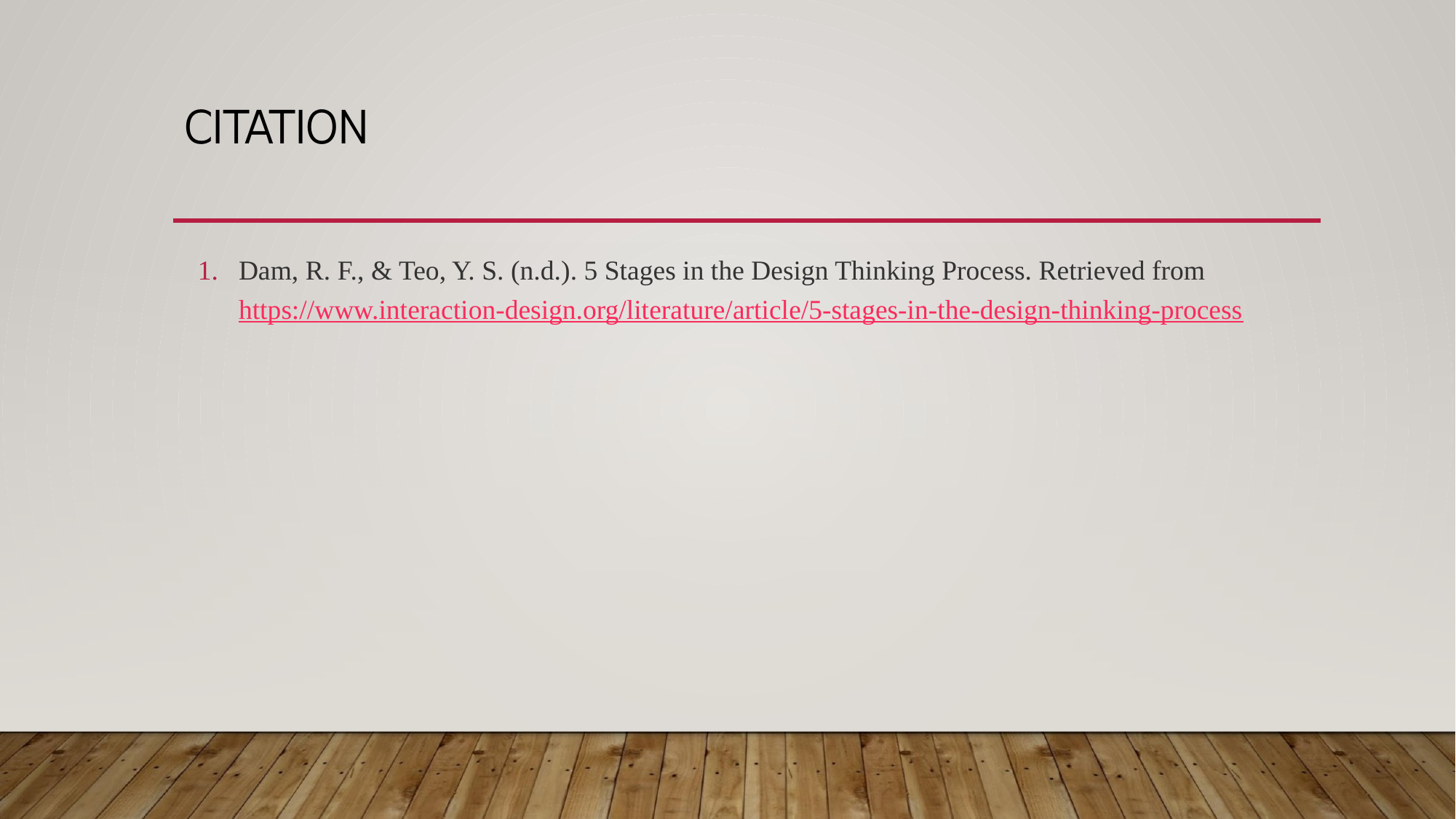

# CITATION
Dam, R. F., & Teo, Y. S. (n.d.). 5 Stages in the Design Thinking Process. Retrieved from https://www.interaction-design.org/literature/article/5-stages-in-the-design-thinking-process